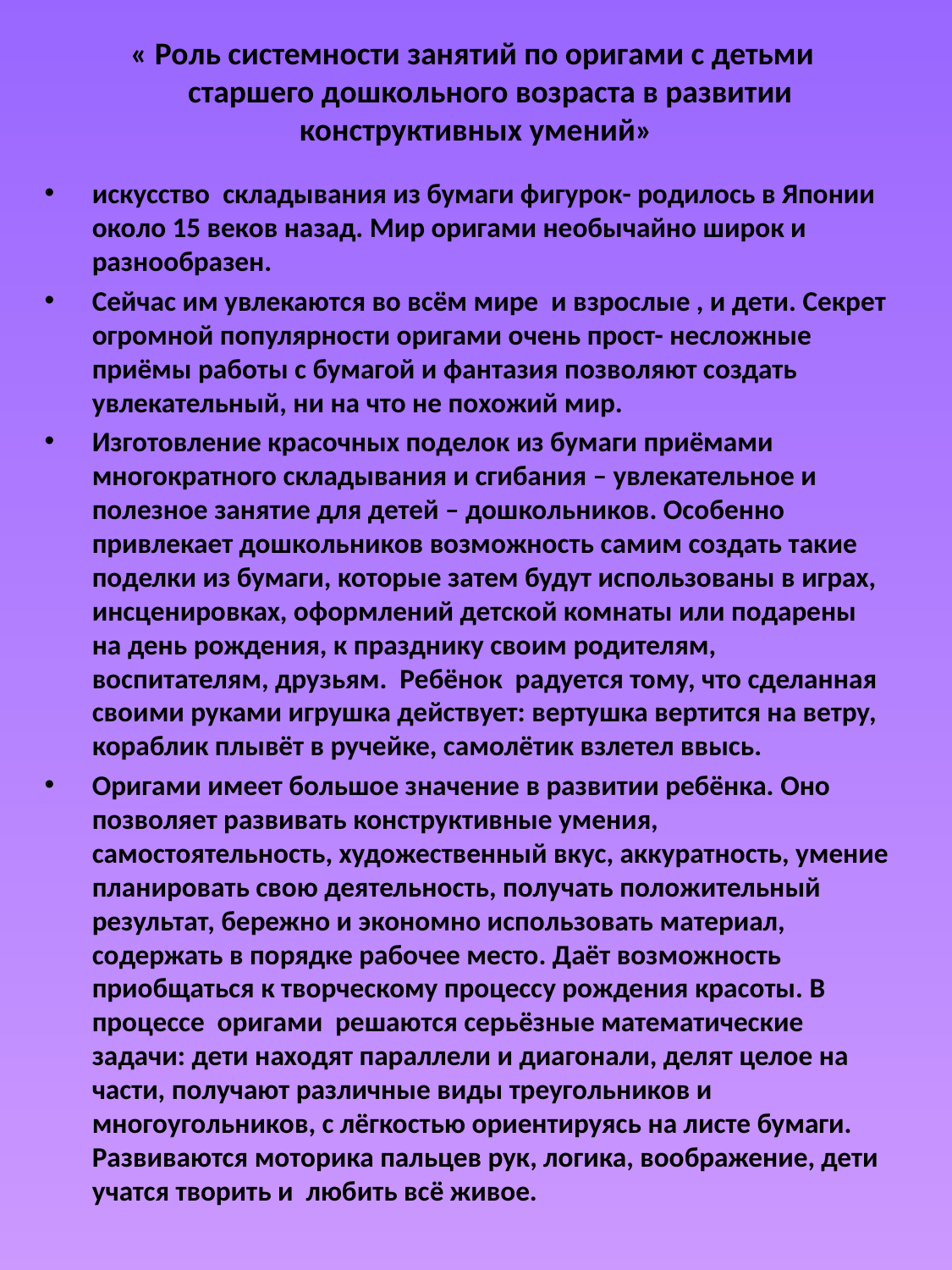

# « Роль системности занятий по оригами с детьми старшего дошкольного возраста в развитии конструктивных умений»
искусство  складывания из бумаги фигурок- родилось в Японии около 15 веков назад. Мир оригами необычайно широк и разнообразен.
Сейчас им увлекаются во всём мире  и взрослые , и дети. Секрет огромной популярности оригами очень прост- несложные приёмы работы с бумагой и фантазия позволяют создать увлекательный, ни на что не похожий мир.
Изготовление красочных поделок из бумаги приёмами многократного складывания и сгибания – увлекательное и полезное занятие для детей – дошкольников. Особенно привлекает дошкольников возможность самим создать такие поделки из бумаги, которые затем будут использованы в играх, инсценировках, оформлений детской комнаты или подарены на день рождения, к празднику своим родителям, воспитателям, друзьям.  Ребёнок  радуется тому, что сделанная своими руками игрушка действует: вертушка вертится на ветру, кораблик плывёт в ручейке, самолётик взлетел ввысь.
Оригами имеет большое значение в развитии ребёнка. Оно позволяет развивать конструктивные умения, самостоятельность, художественный вкус, аккуратность, умение планировать свою деятельность, получать положительный результат, бережно и экономно использовать материал, содержать в порядке рабочее место. Даёт возможность приобщаться к творческому процессу рождения красоты. В процессе  оригами  решаются серьёзные математические задачи: дети находят параллели и диагонали, делят целое на части, получают различные виды треугольников и многоугольников, с лёгкостью ориентируясь на листе бумаги. Развиваются моторика пальцев рук, логика, воображение, дети учатся творить и  любить всё живое.